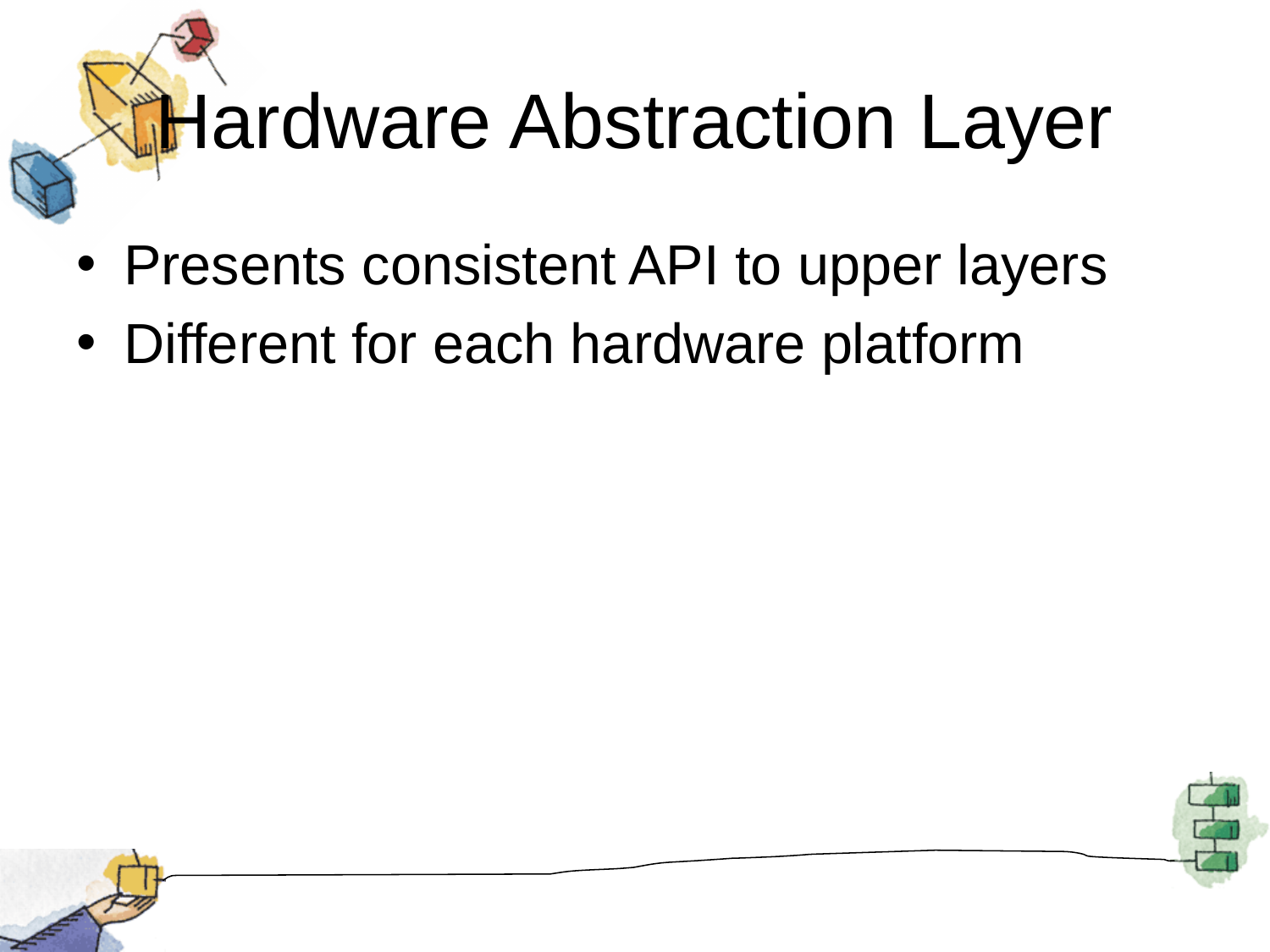

# Hardware Abstraction Layer
Presents consistent API to upper layers
Different for each hardware platform